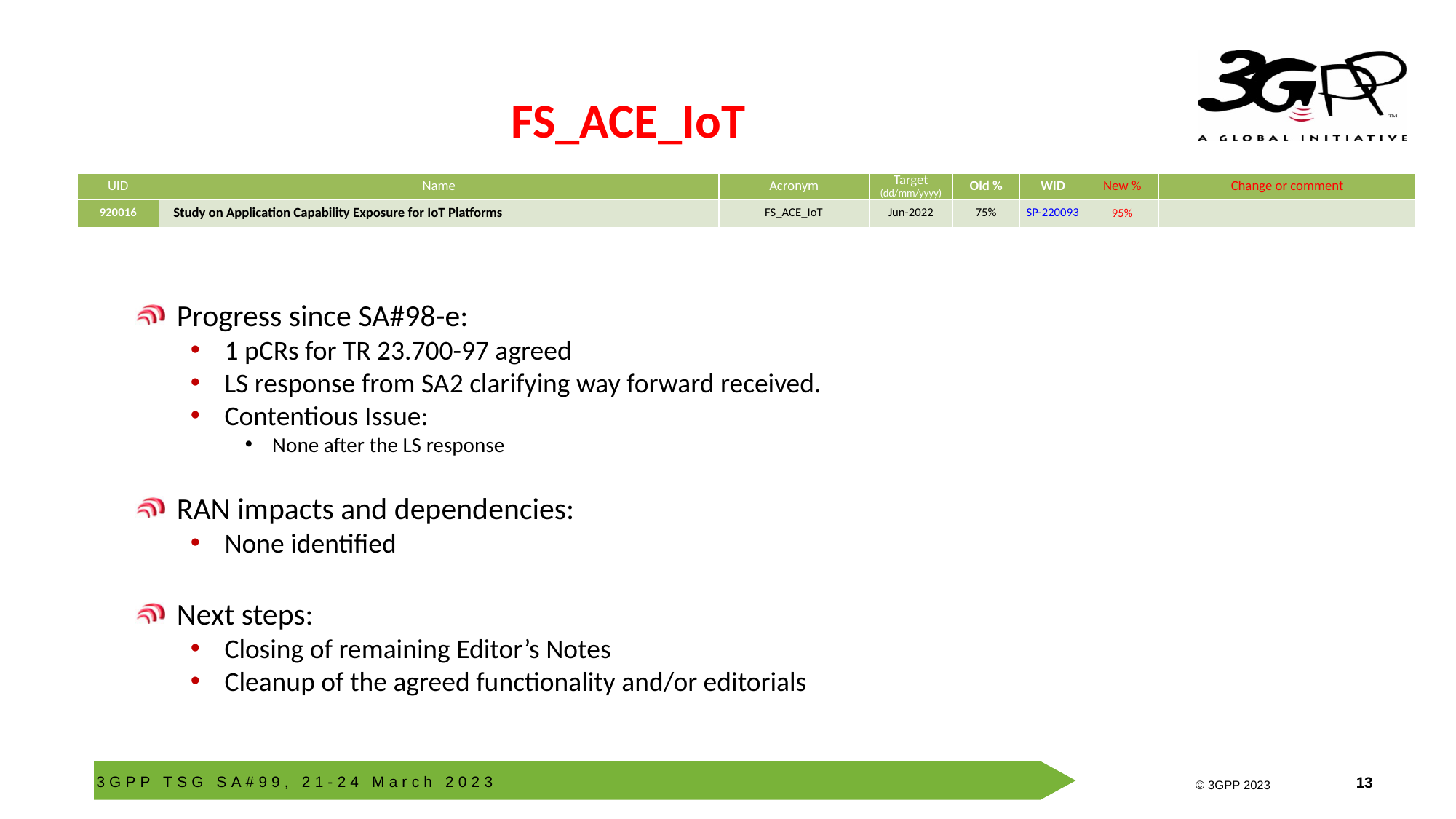

# FS_ACE_IoT
| UID | Name | Acronym | Target (dd/mm/yyyy) | Old % | WID | New % | Change or comment |
| --- | --- | --- | --- | --- | --- | --- | --- |
| 920016 | Study on Application Capability Exposure for IoT Platforms | FS\_ACE\_IoT | Jun-2022 | 75% | SP-220093 | 95% |  |
Progress since SA#98-e:
1 pCRs for TR 23.700-97 agreed
LS response from SA2 clarifying way forward received.
Contentious Issue:
None after the LS response

RAN impacts and dependencies:
None identified

Next steps:
Closing of remaining Editor’s Notes
Cleanup of the agreed functionality and/or editorials